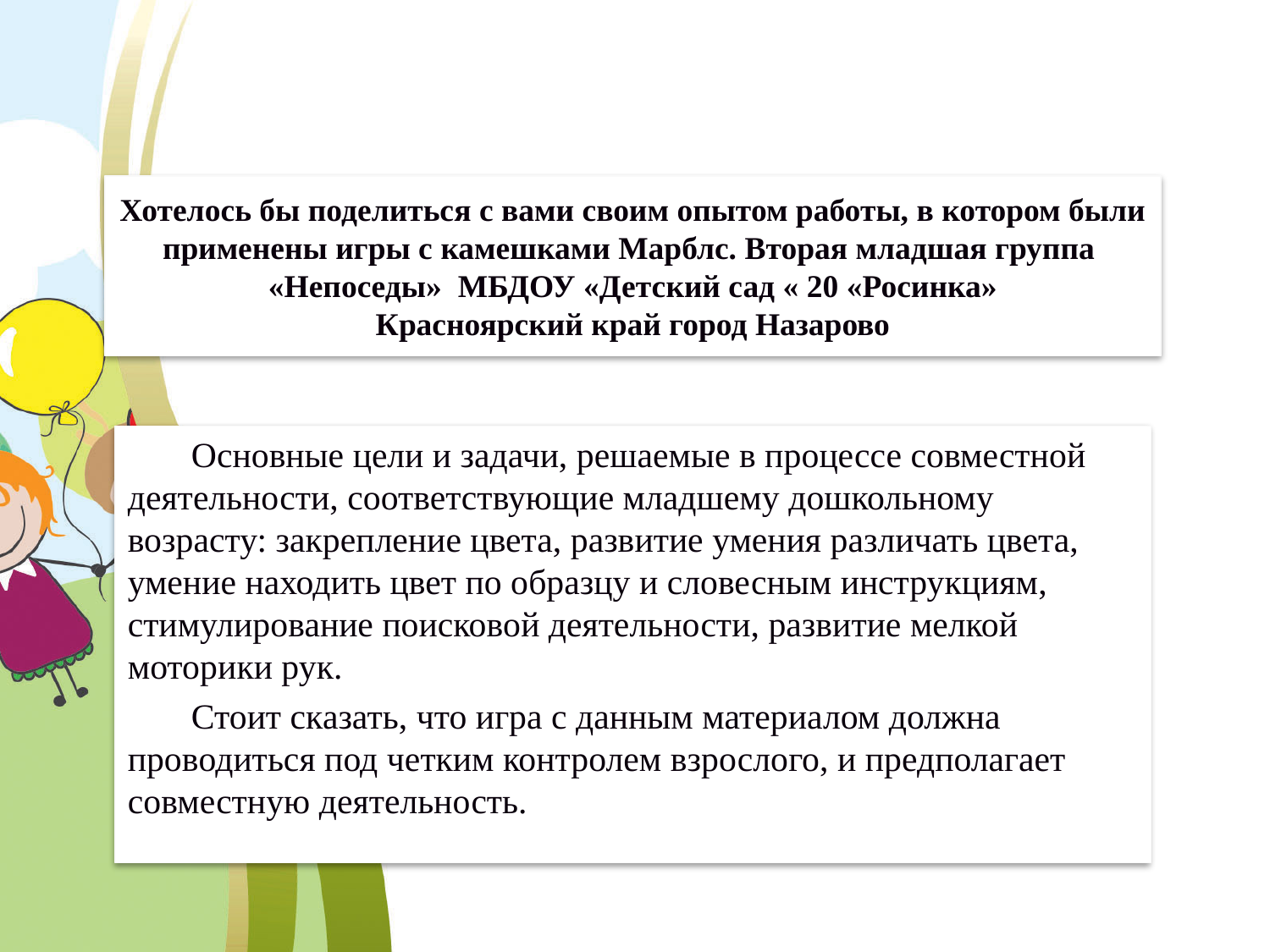

# Хотелось бы поделиться с вами своим опытом работы, в котором были применены игры с камешками Марблс. Вторая младшая группа  «Непоседы»  МБДОУ «Детский сад « 20 «Росинка» Красноярский край город Назарово
Основные цели и задачи, решаемые в процессе совместной деятельности, соответствующие младшему дошкольному возрасту: закрепление цвета, развитие умения различать цвета, умение находить цвет по образцу и словесным инструкциям, стимулирование поисковой деятельности, развитие мелкой моторики рук.
Стоит сказать, что игра с данным материалом должна проводиться под четким контролем взрослого, и предполагает совместную деятельность.